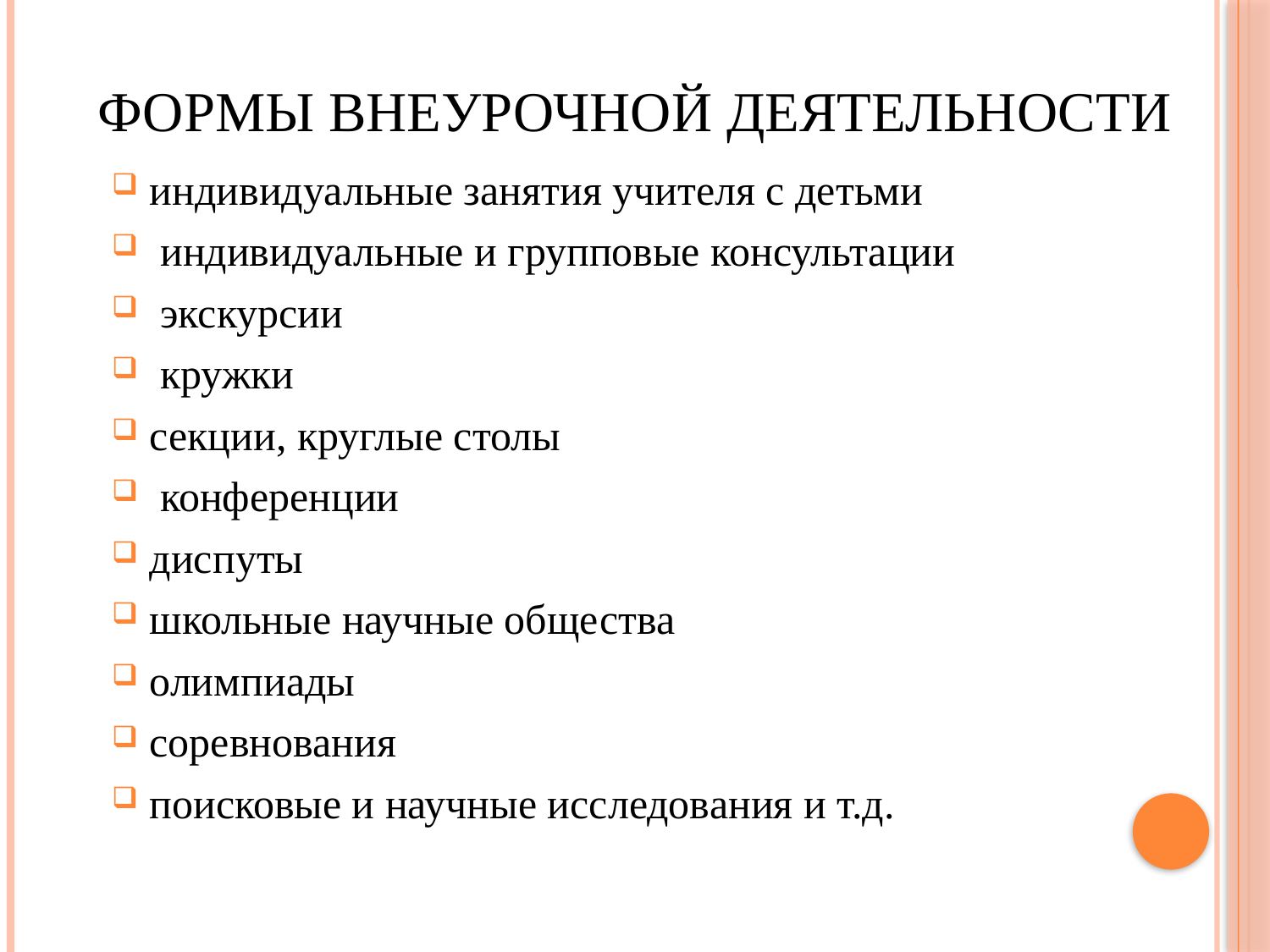

ФОРМЫ ВНЕУРОЧНОЙ ДЕЯТЕЛЬНОСТИ
индивидуальные занятия учителя с детьми
 индивидуальные и групповые консультации
 экскурсии
 кружки
секции, круглые столы
 конференции
диспуты
школьные научные общества
олимпиады
соревнования
поисковые и научные исследования и т.д.